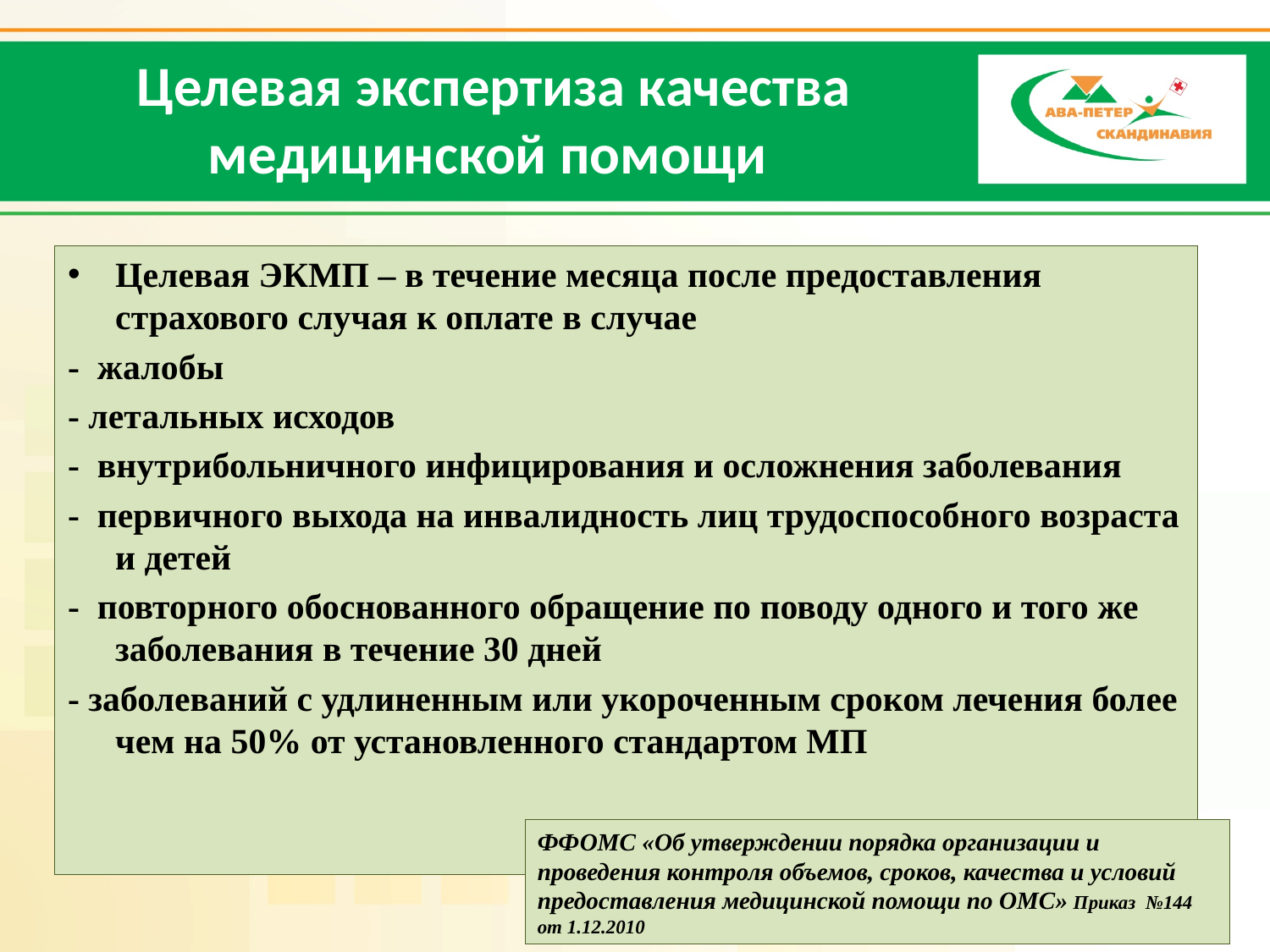

# Целевая экспертиза качества медицинской помощи
Целевая ЭКМП – в течение месяца после предоставления страхового случая к оплате в случае
-  жалобы
- летальных исходов
-  внутрибольничного инфицирования и осложнения заболевания
-  первичного выхода на инвалидность лиц трудоспособного возраста и детей
-  повторного обоснованного обращение по поводу одного и того же заболевания в течение 30 дней
- заболеваний с удлиненным или укороченным сроком лечения более чем на 50% от установленного стандартом МП
ФФОМС «Об утверждении порядка организации и проведения контроля объемов, сроков, качества и условий предоставления медицинской помощи по ОМС» Приказ  №144 от 1.12.2010
16